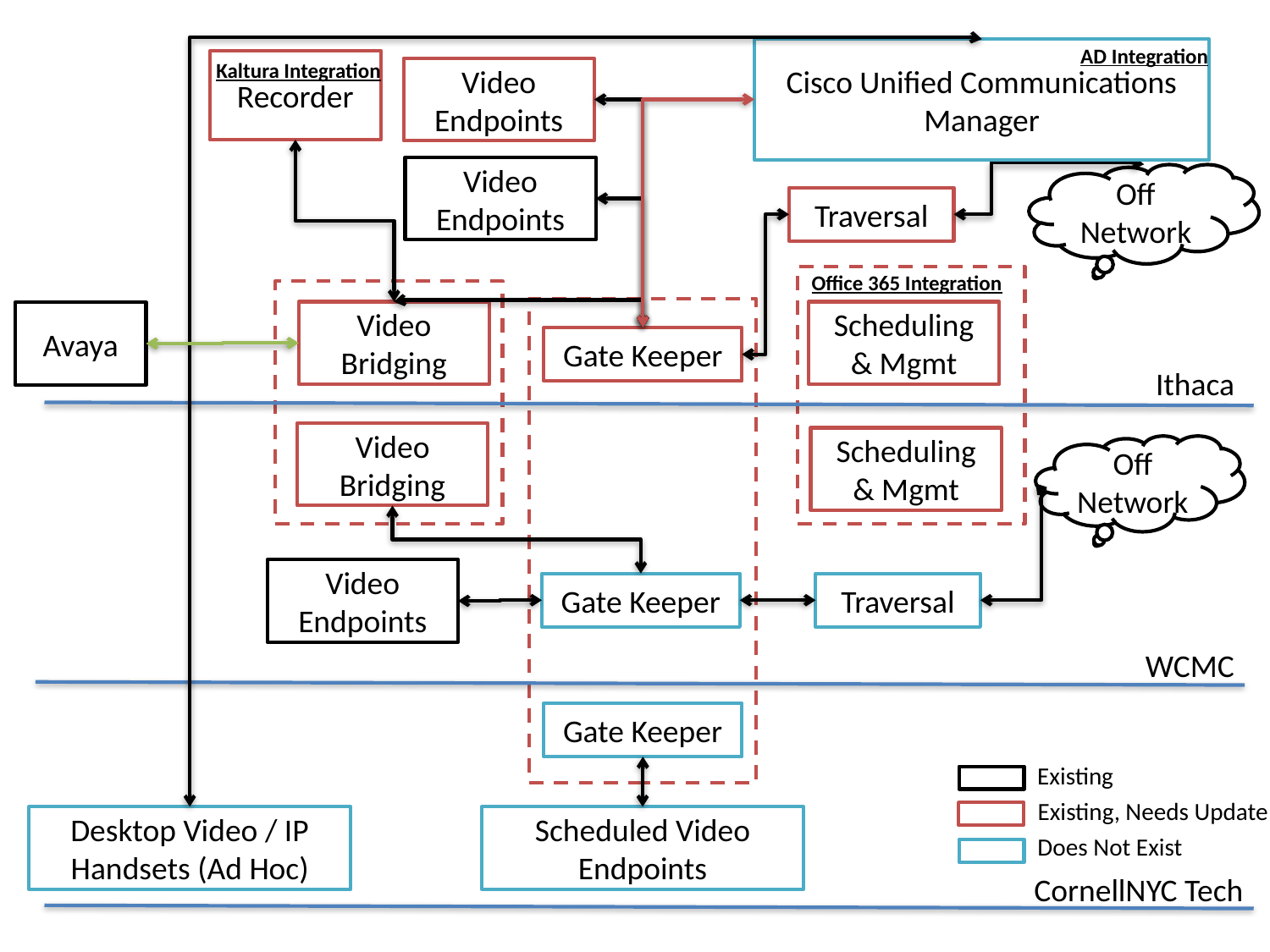

AD Integration
Cisco Unified Communications Manager
Kaltura Integration
Recorder
Video Endpoints
Video Endpoints
Off Network
Traversal
Office 365 Integration

Video Bridging
Scheduling & Mgmt
Avaya
Gate Keeper
Ithaca
Video Bridging
Scheduling & Mgmt
Off Network
Video Endpoints
Gate Keeper
Traversal
WCMC
Gate Keeper
Existing

Existing, Needs Update

Desktop Video / IP Handsets (Ad Hoc)
Scheduled Video Endpoints
Does Not Exist

CornellNYC Tech